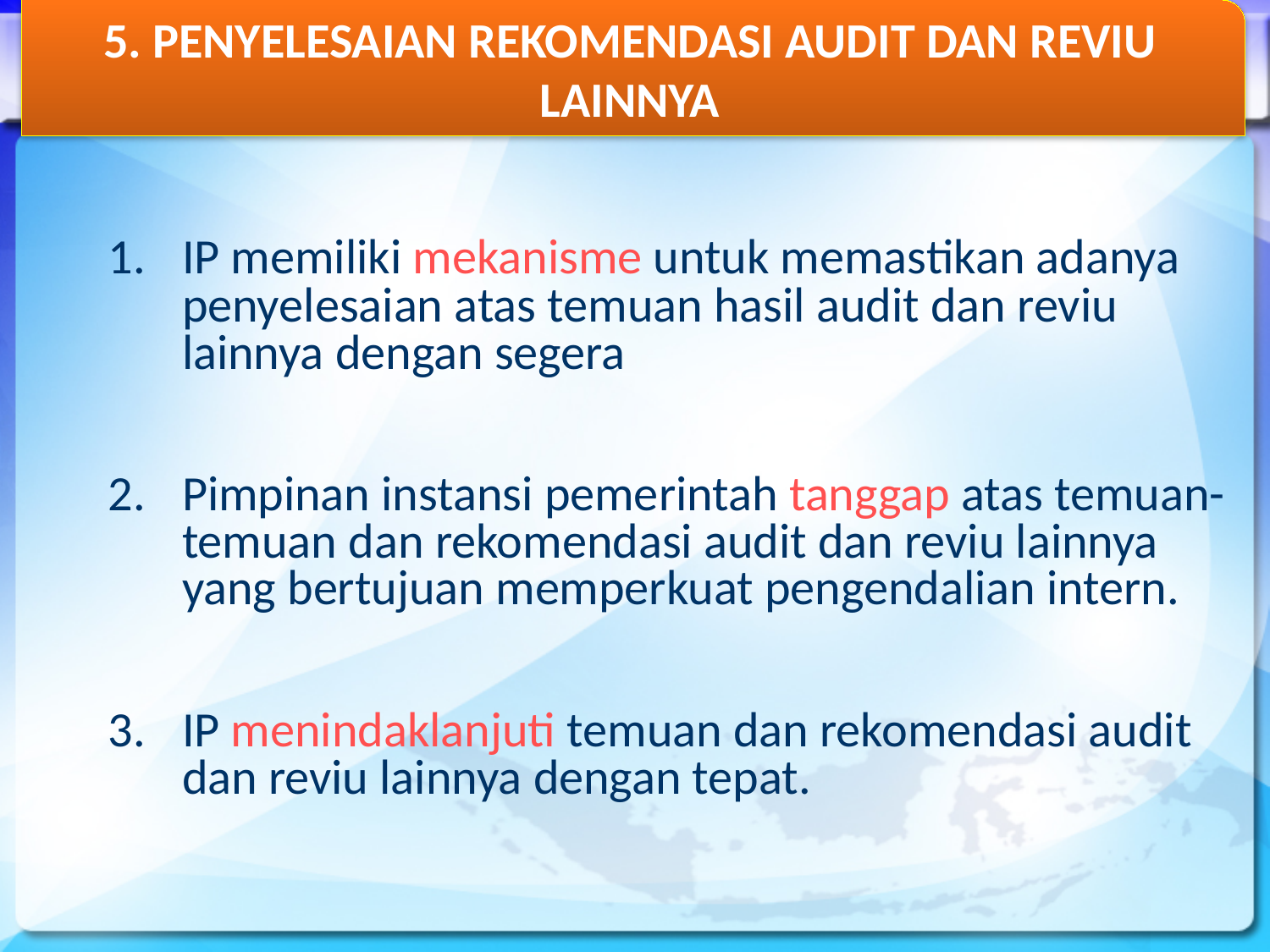

5. PENYELESAIAN REKOMENDASI AUDIT DAN REVIU LAINNYA

IP memiliki mekanisme untuk memastikan adanya penyelesaian atas temuan hasil audit dan reviu lainnya dengan segera

Pimpinan instansi pemerintah tanggap atas temuan-temuan dan rekomendasi audit dan reviu lainnya yang bertujuan memperkuat pengendalian intern.

IP menindaklanjuti temuan dan rekomendasi audit  dan reviu lainnya dengan tepat.